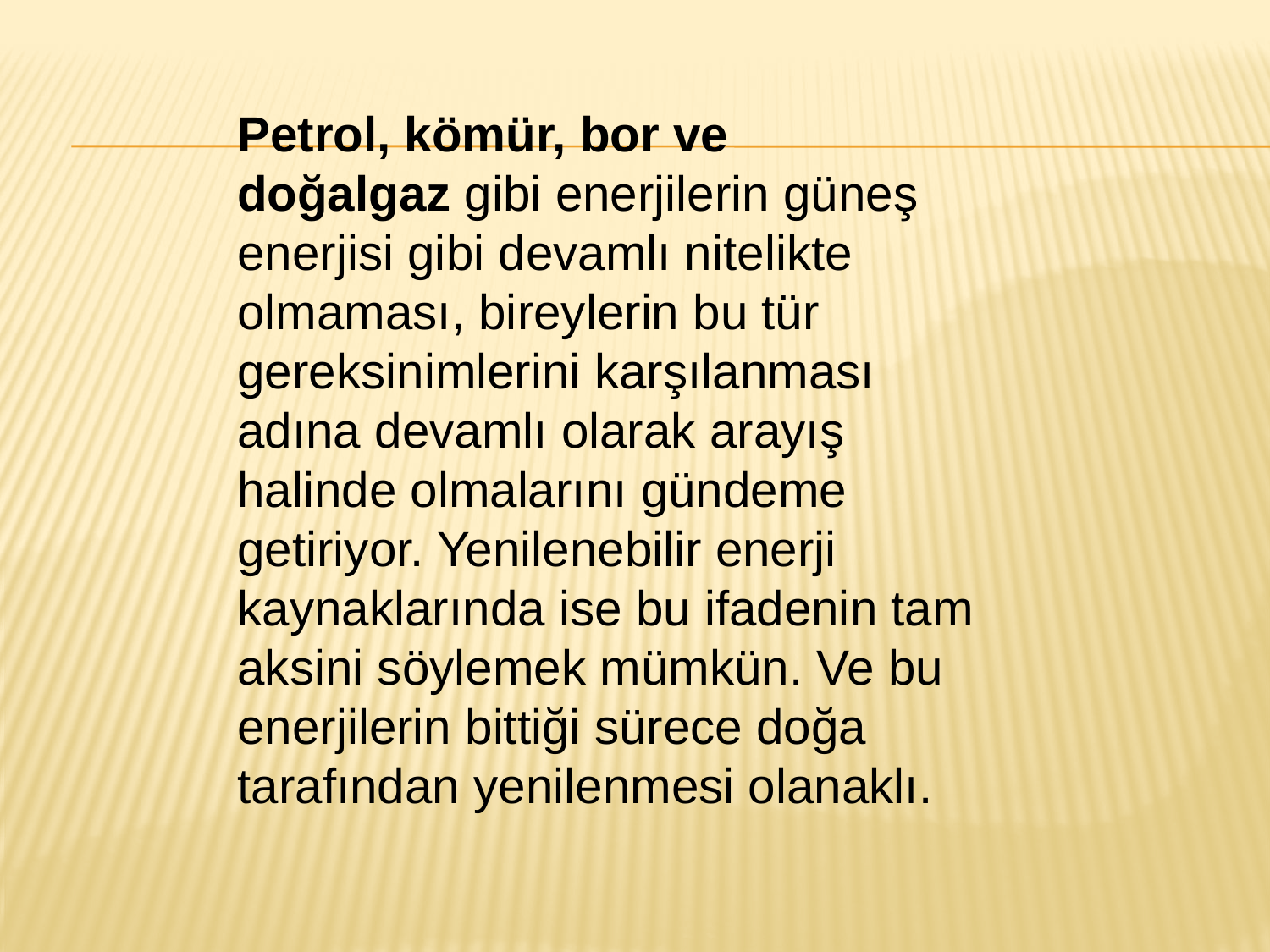

#
Petrol, kömür, bor ve doğalgaz gibi enerjilerin güneş enerjisi gibi devamlı nitelikte olmaması, bireylerin bu tür gereksinimlerini karşılanması adına devamlı olarak arayış halinde olmalarını gündeme getiriyor. Yenilenebilir enerji kaynaklarında ise bu ifadenin tam aksini söylemek mümkün. Ve bu enerjilerin bittiği sürece doğa tarafından yenilenmesi olanaklı.